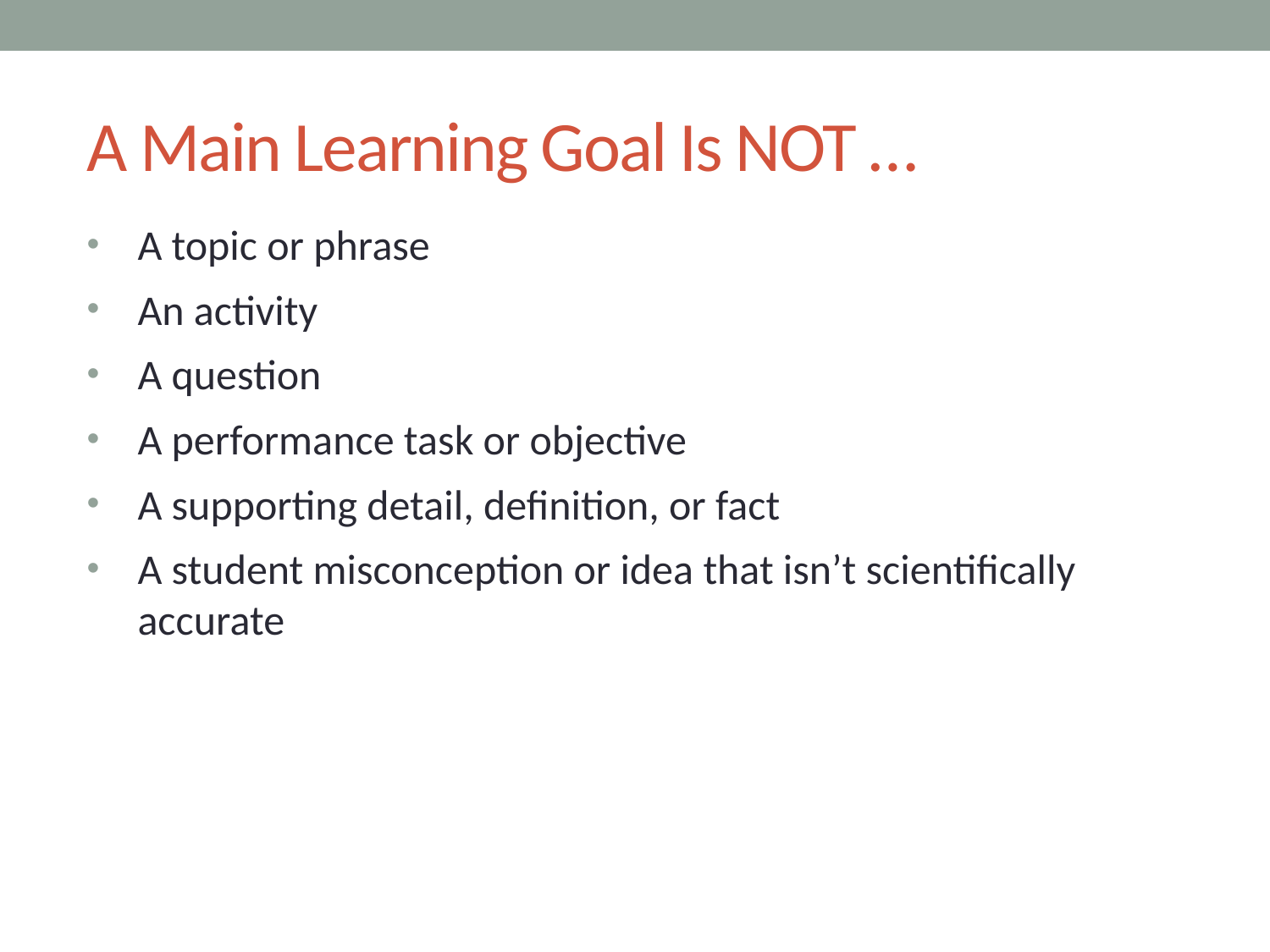

# A Main Learning Goal Is NOT …
A topic or phrase
An activity
A question
A performance task or objective
A supporting detail, definition, or fact
A student misconception or idea that isn’t scientifically accurate